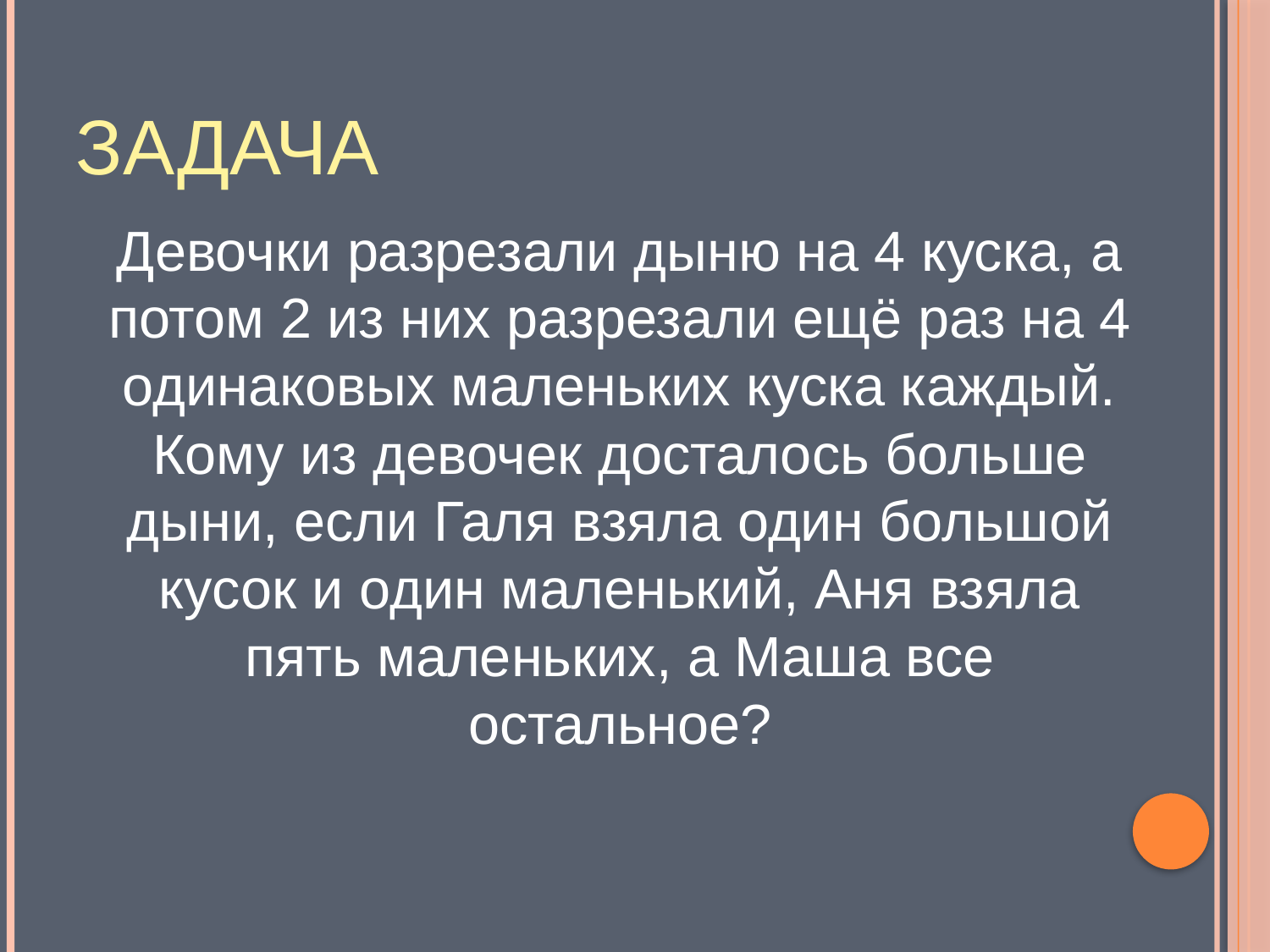

# Задача
Девочки разрезали дыню на 4 куска, а потом 2 из них разрезали ещё раз на 4 одинаковых маленьких куска каждый. Кому из девочек досталось больше дыни, если Галя взяла один большой кусок и один маленький, Аня взяла пять маленьких, а Маша все остальное?